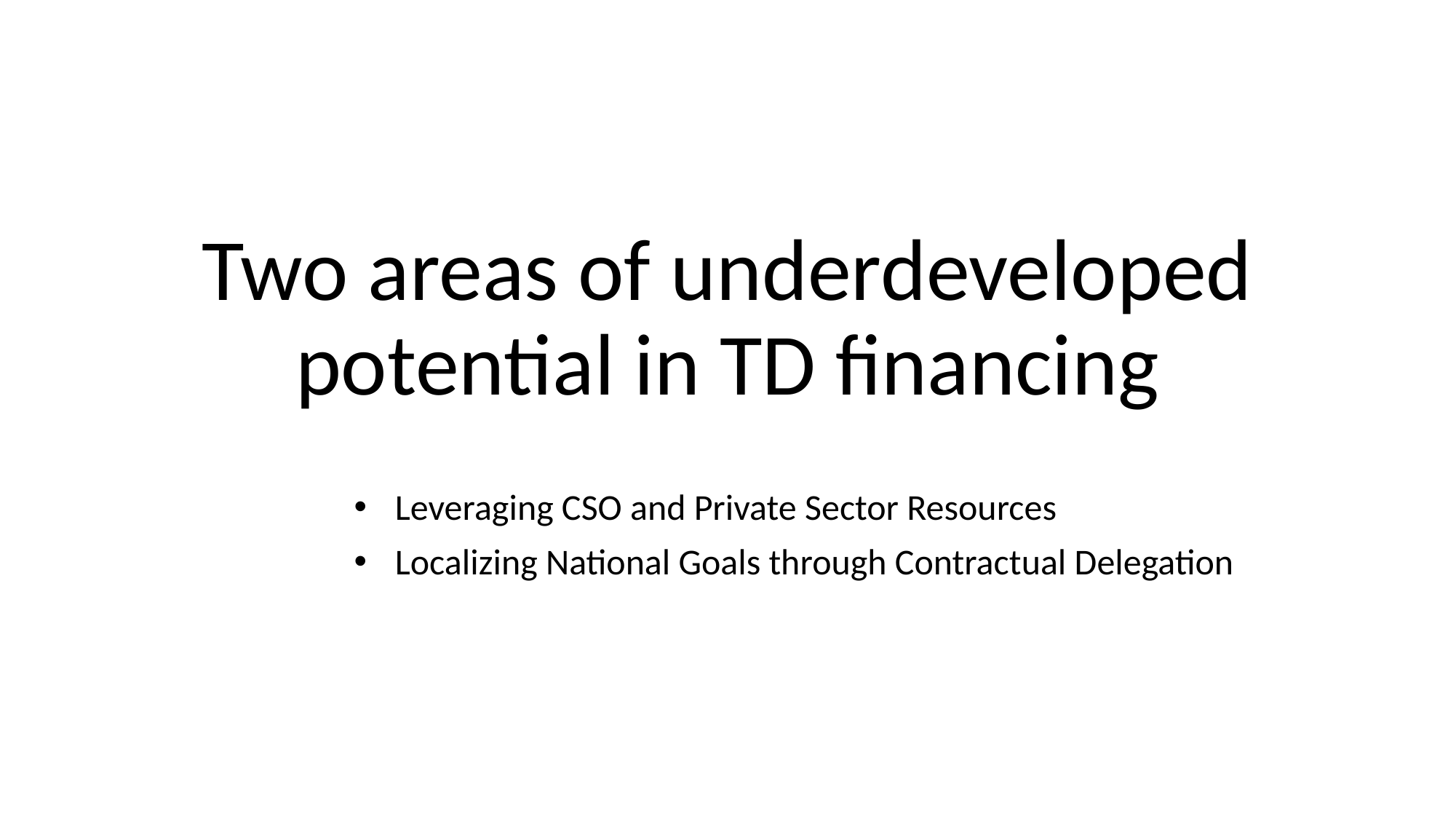

# Two areas of underdeveloped potential in TD financing
Leveraging CSO and Private Sector Resources
Localizing National Goals through Contractual Delegation